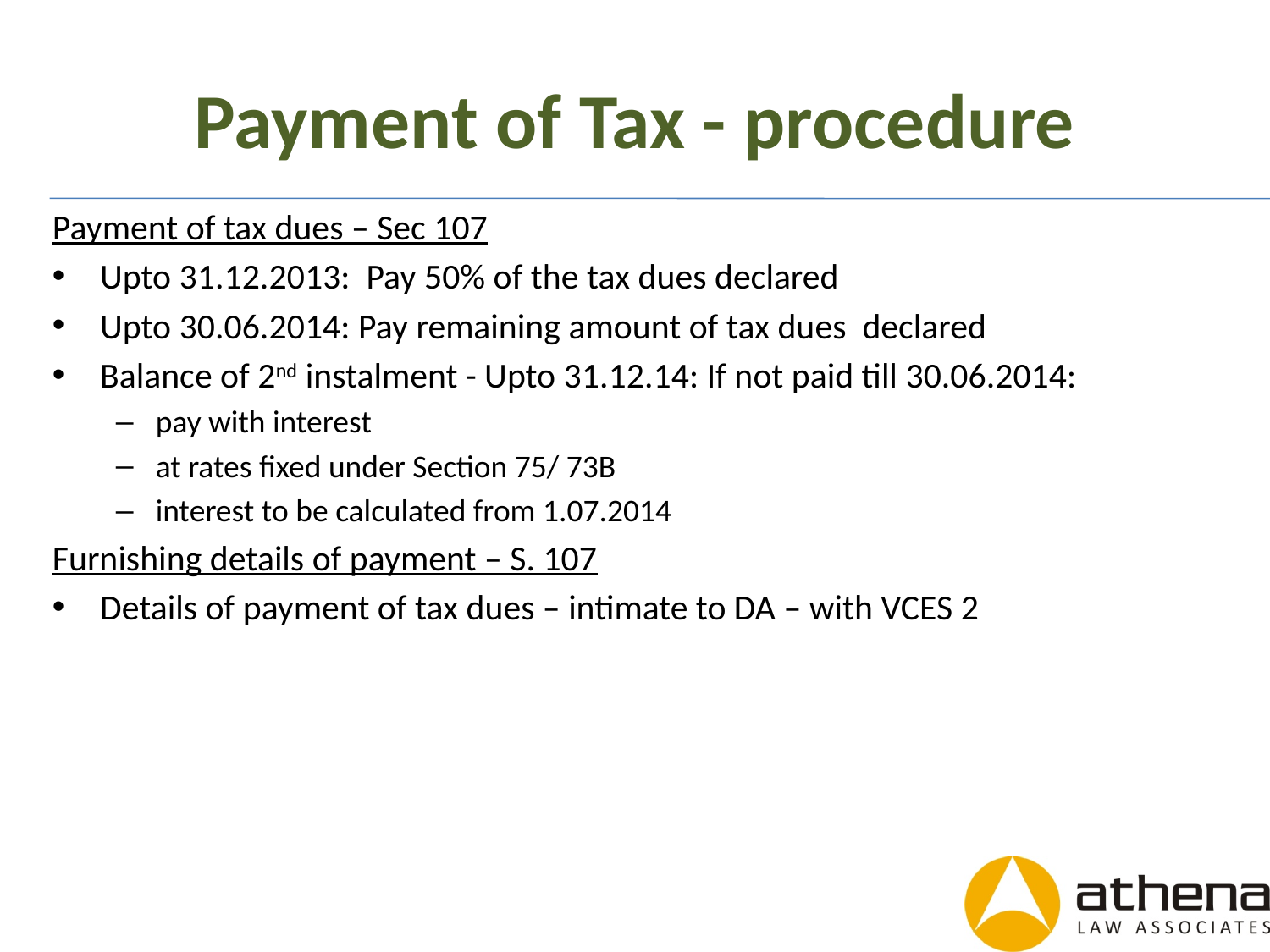

# Payment of Tax - procedure
Payment of tax dues – Sec 107
Upto 31.12.2013:  Pay 50% of the tax dues declared
Upto 30.06.2014: Pay remaining amount of tax dues  declared
Balance of 2nd instalment - Upto 31.12.14: If not paid till 30.06.2014:
pay with interest
at rates fixed under Section 75/ 73B
interest to be calculated from 1.07.2014
Furnishing details of payment – S. 107
Details of payment of tax dues – intimate to DA – with VCES 2